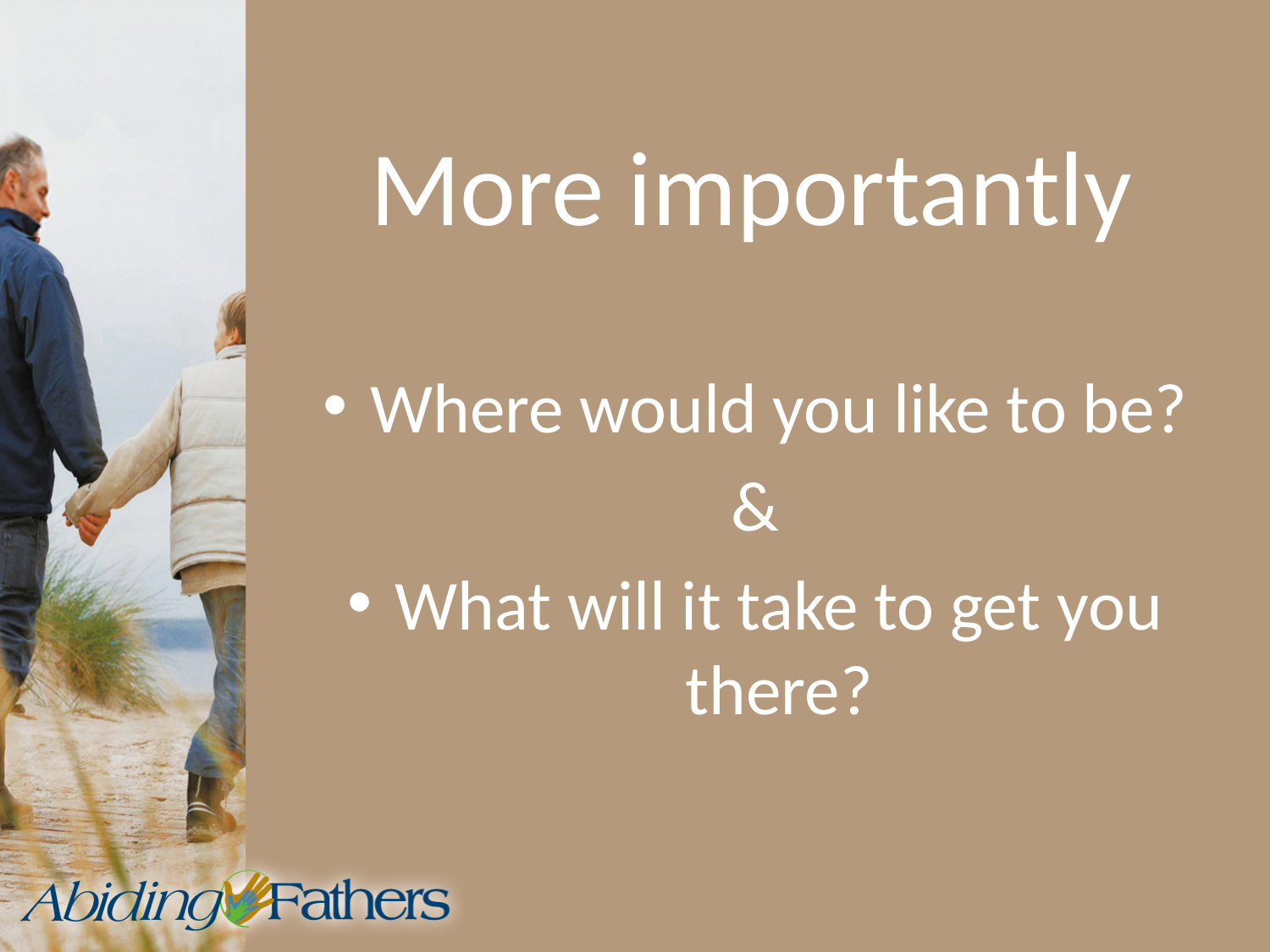

# More importantly

Where would you like to be?
&
What will it take to get you there?